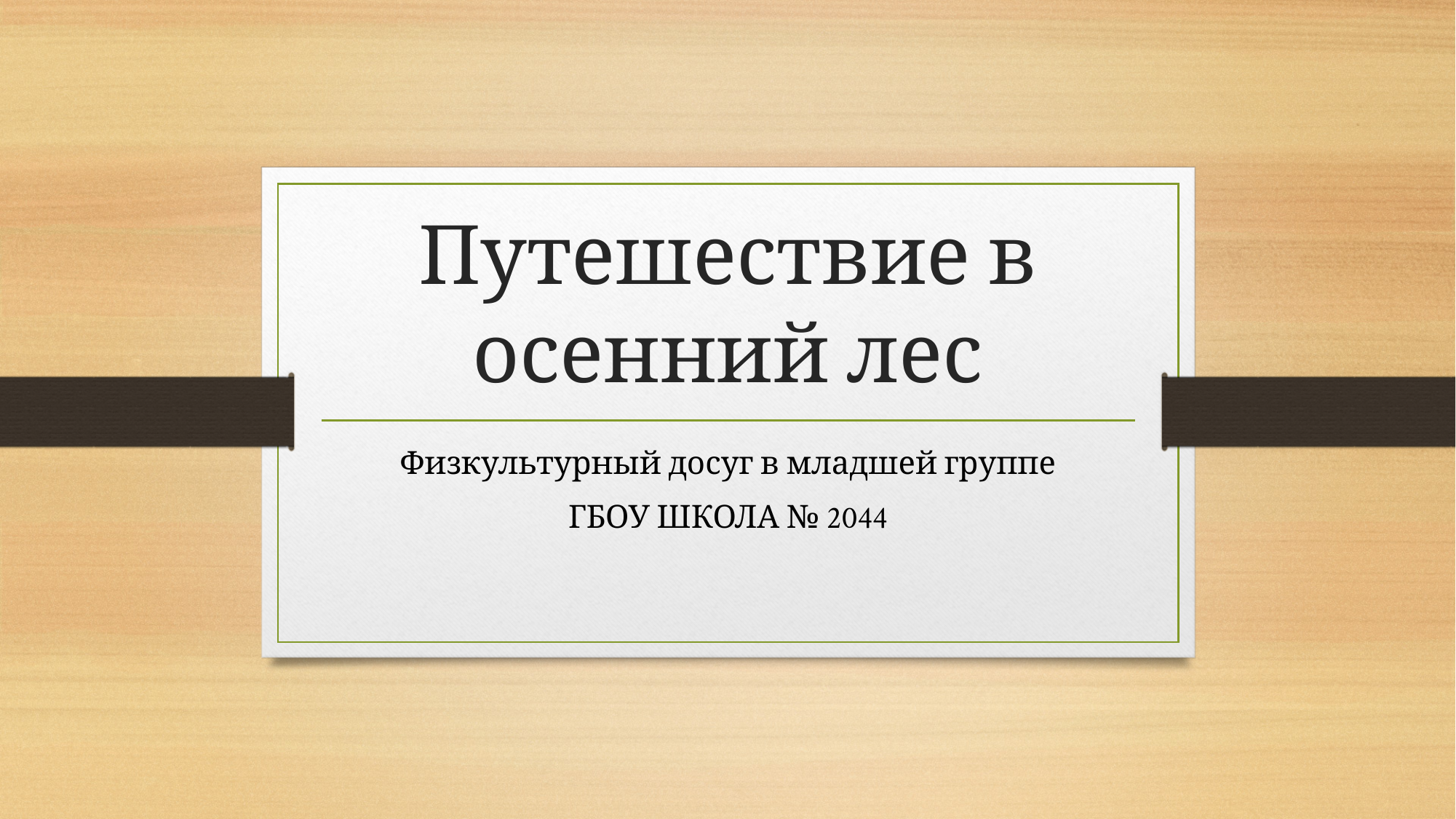

# Путешествие в осенний лес
Физкультурный досуг в младшей группе
ГБОУ ШКОЛА № 2044